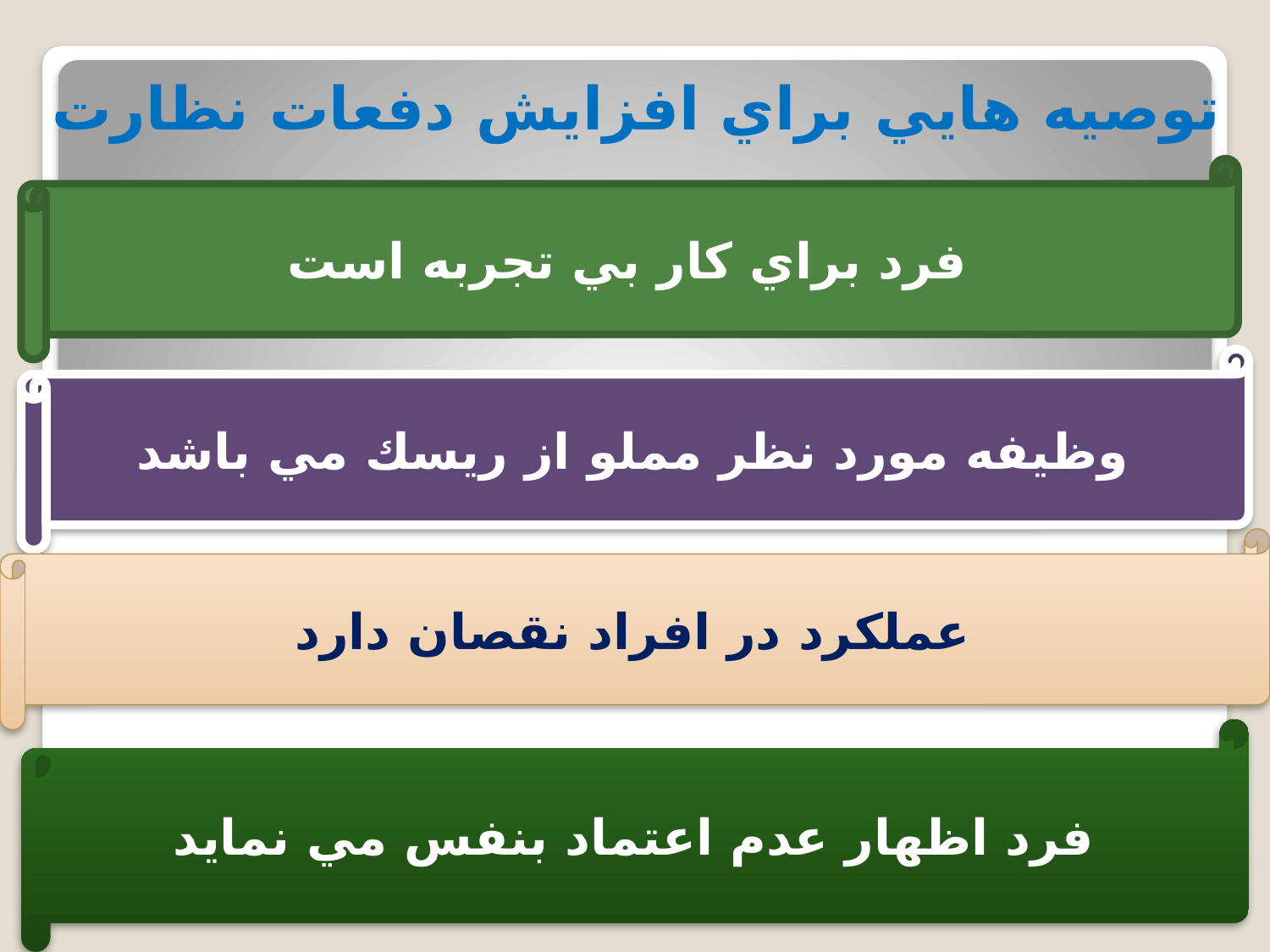

# توصيه هايي براي افزايش دفعات نظارت

فرد براي كار بي تجربه است

وظيفه مورد نظر مملو از ريسك مي باشد
عملكرد در افراد نقصان دارد
فرد اظهار عدم اعتماد بنفس مي نمايد